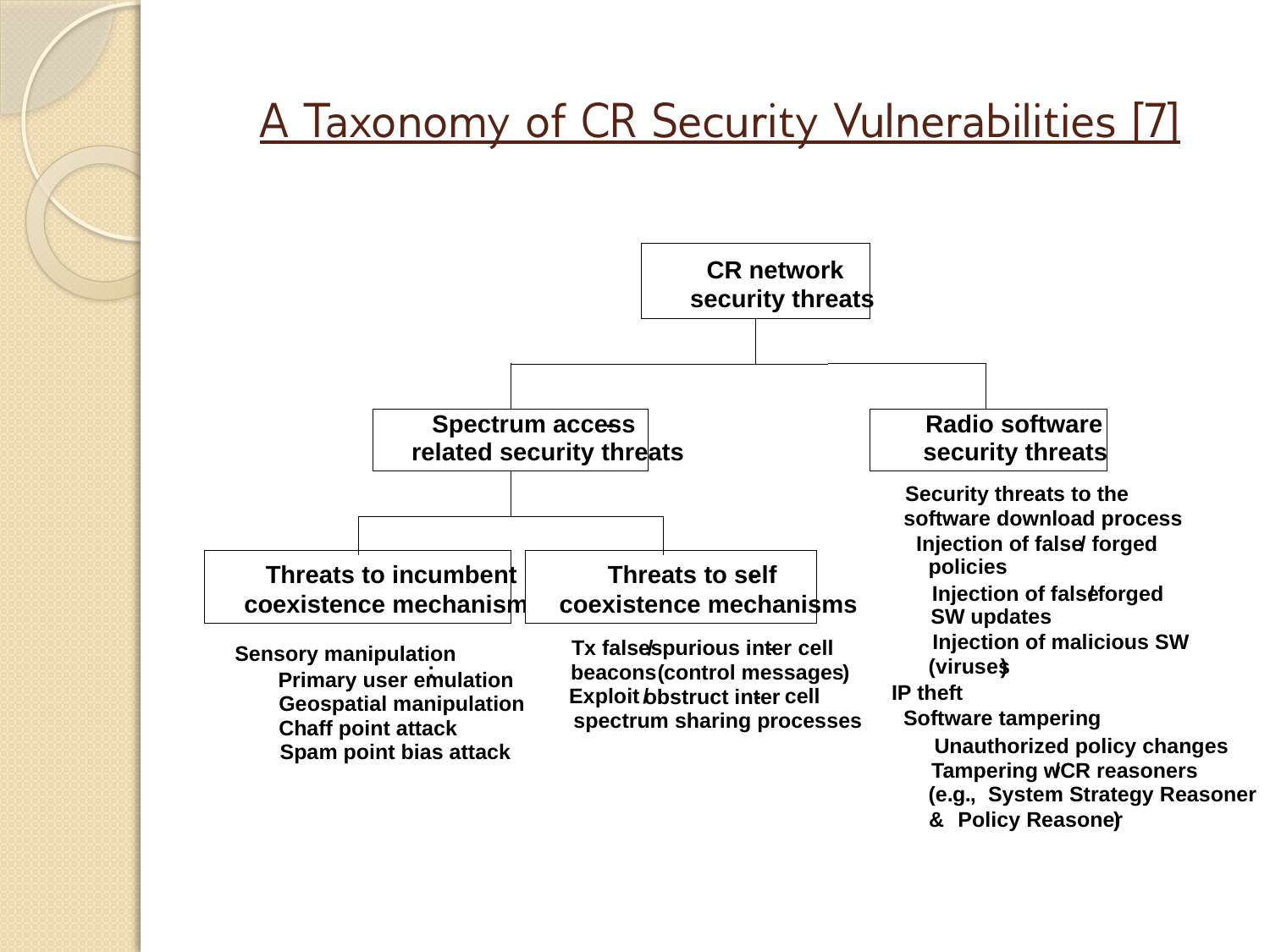

# A Taxonomy of CR Security Vulnerabilities [7]

CR network

security threats

Spectrum access
-
Radio software

related security threats
security threats

Security threats to the

software download process

Injection of false

 / forged

policies
Threats to incumbent
Threats to self
-

Injection of false
   /
    forged

coexistence mechanisms
coexistence mechanisms
SW updates
Injection of malicious SW

Tx false
  /
   spurious inter
-
     cell

Sensory manipulation
(
viruses
)
:

beacons
  (
   control messages
     )
Primary user emulation
IP theft

Exploit
   /
-
    cell
  obstruct inter

Geospatial manipulation
Software tampering

spectrum sharing processes
Chaff point attack

Unauthorized policy changes

Spam point bias attack

Tampering w

 /CR reasoners

(
e
.
g
.
,
System Strategy Reasoner
&
Policy Reasoner
   )